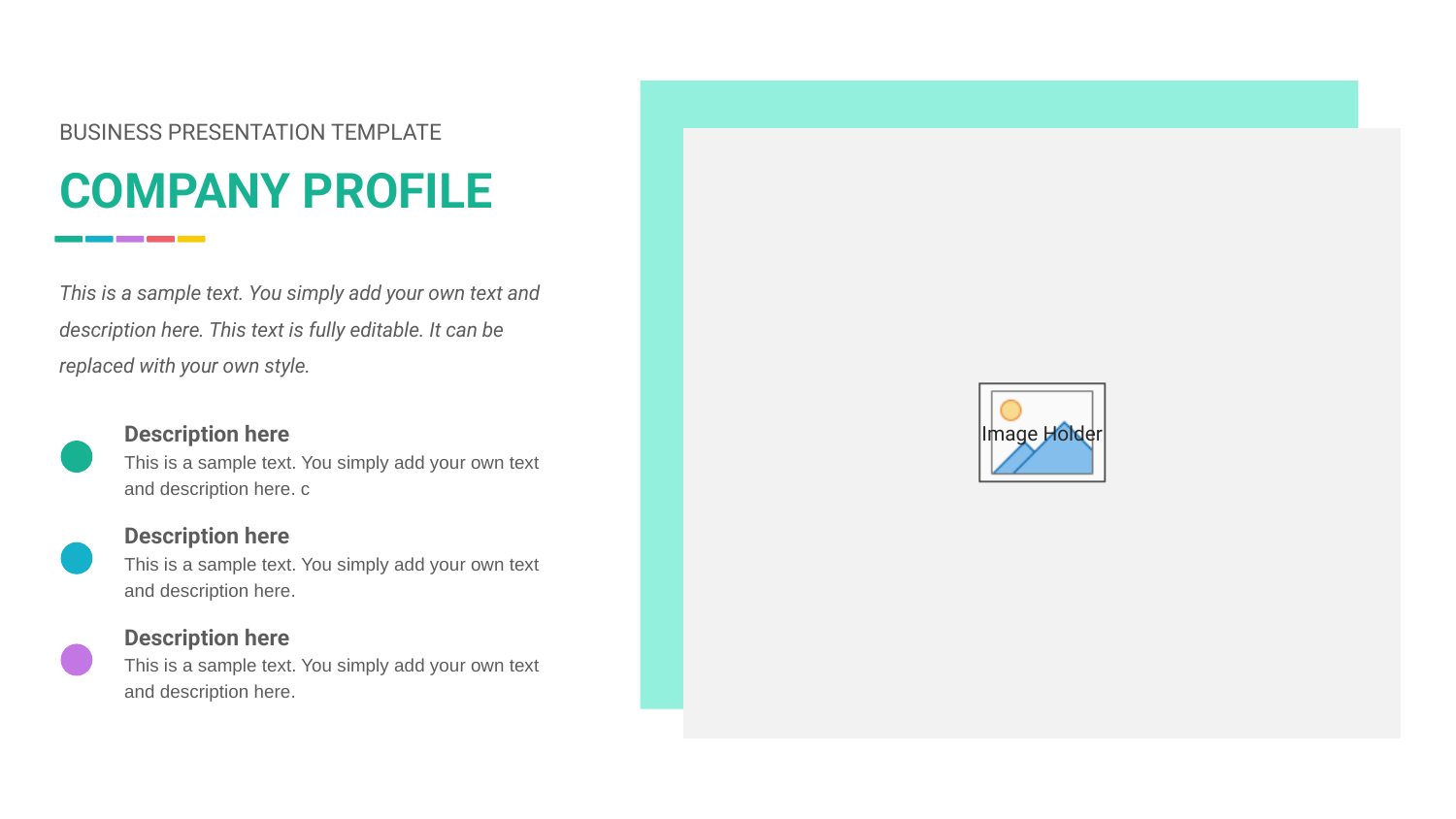

BUSINESS PRESENTATION TEMPLATE

COMPANY PROFILE

This is a sample text. You simply add your own text and description here. This text is fully editable. It can be replaced with your own style.
Description here
This is a sample text. You simply add your own text and description here. c

Description here
This is a sample text. You simply add your own text and description here.

Description here
This is a sample text. You simply add your own text and description here.